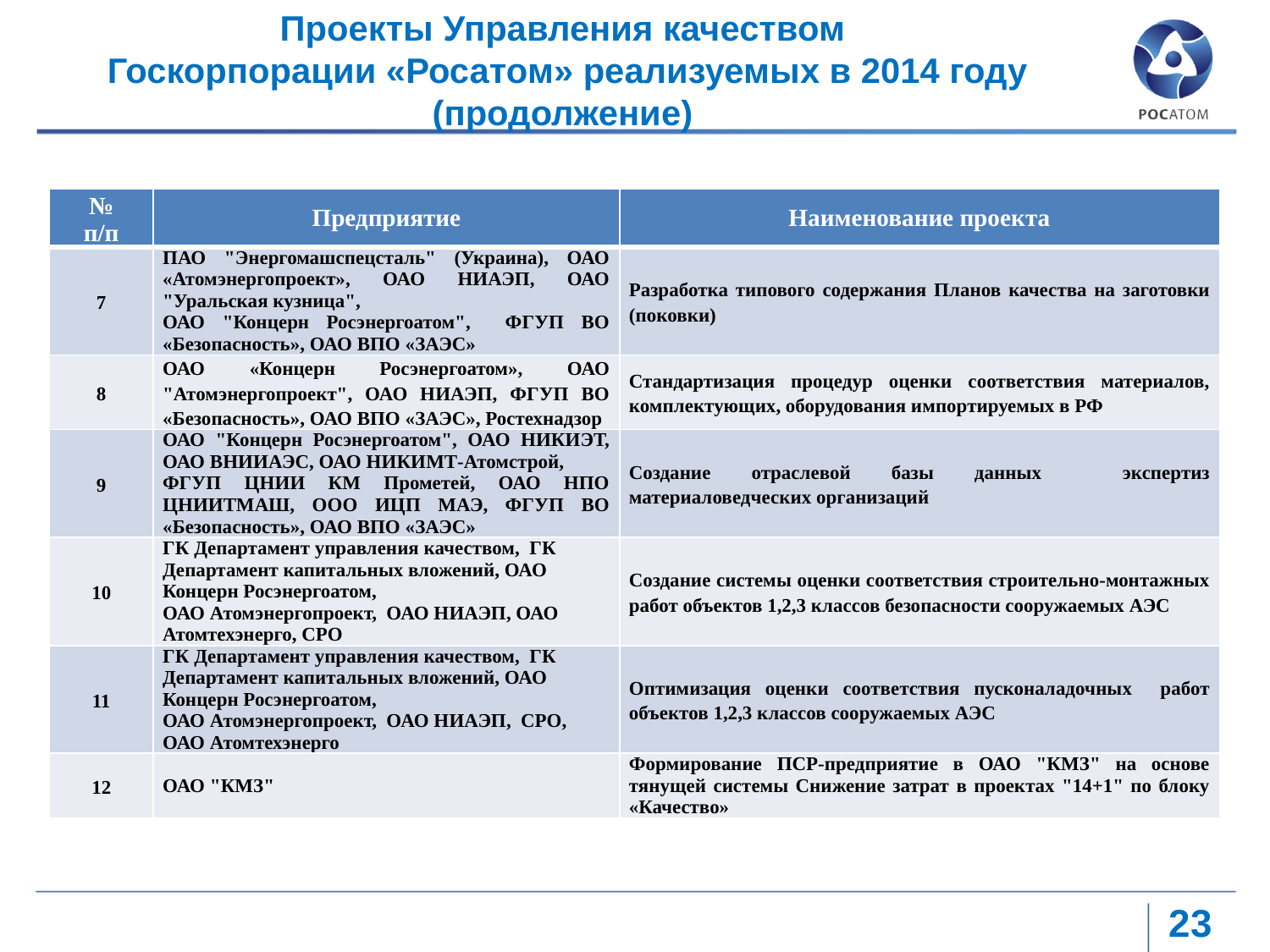

Проекты Управления качеством
 Госкорпорации «Росатом» реализуемых в 2014 году (продолжение)
| № п/п | Предприятие | Наименование проекта |
| --- | --- | --- |
| 7 | ПАО "Энергомашспецсталь" (Украина), ОАО «Атомэнергопроект», ОАО НИАЭП, ОАО "Уральская кузница", ОАО "Концерн Росэнергоатом", ФГУП ВО «Безопасность», ОАО ВПО «ЗАЭС» | Разработка типового содержания Планов качества на заготовки (поковки) |
| 8 | ОАО «Концерн Росэнергоатом», ОАО "Атомэнергопроект", ОАО НИАЭП, ФГУП ВО «Безопасность», ОАО ВПО «ЗАЭС», Ростехнадзор | Стандартизация процедур оценки соответствия материалов, комплектующих, оборудования импортируемых в РФ |
| 9 | ОАО "Концерн Росэнергоатом", ОАО НИКИЭТ, ОАО ВНИИАЭС, ОАО НИКИМТ-Атомстрой, ФГУП ЦНИИ КМ Прометей, ОАО НПО ЦНИИТМАШ, ООО ИЦП МАЭ, ФГУП ВО «Безопасность», ОАО ВПО «ЗАЭС» | Создание отраслевой базы данных экспертиз материаловедческих организаций |
| 10 | ГК Департамент управления качеством, ГК Департамент капитальных вложений, ОАО Концерн Росэнергоатом, ОАО Атомэнергопроект, ОАО НИАЭП, ОАО Атомтехэнерго, СРО | Создание системы оценки соответствия строительно-монтажных работ объектов 1,2,3 классов безопасности сооружаемых АЭС |
| 11 | ГК Департамент управления качеством, ГК Департамент капитальных вложений, ОАО Концерн Росэнергоатом, ОАО Атомэнергопроект, ОАО НИАЭП, СРО, ОАО Атомтехэнерго | Оптимизация оценки соответствия пусконаладочных работ объектов 1,2,3 классов сооружаемых АЭС |
| 12 | ОАО "КМЗ" | Формирование ПСР-предприятие в ОАО "КМЗ" на основе тянущей системы Снижение затрат в проектах "14+1" по блоку «Качество» |
23